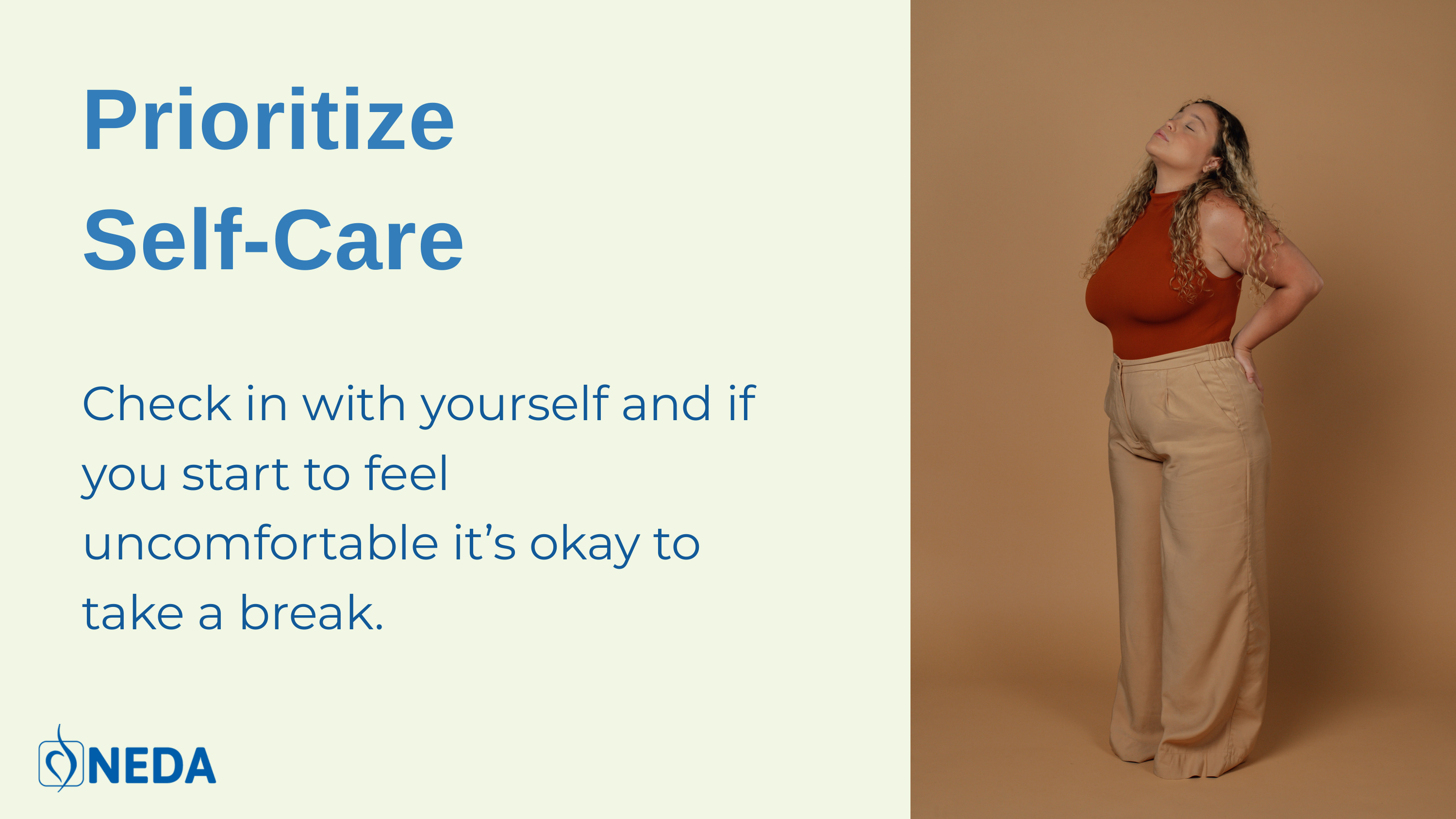

Prioritize
Self-Care
Check in with yourself and if you start to feel uncomfortable it’s okay to take a break.